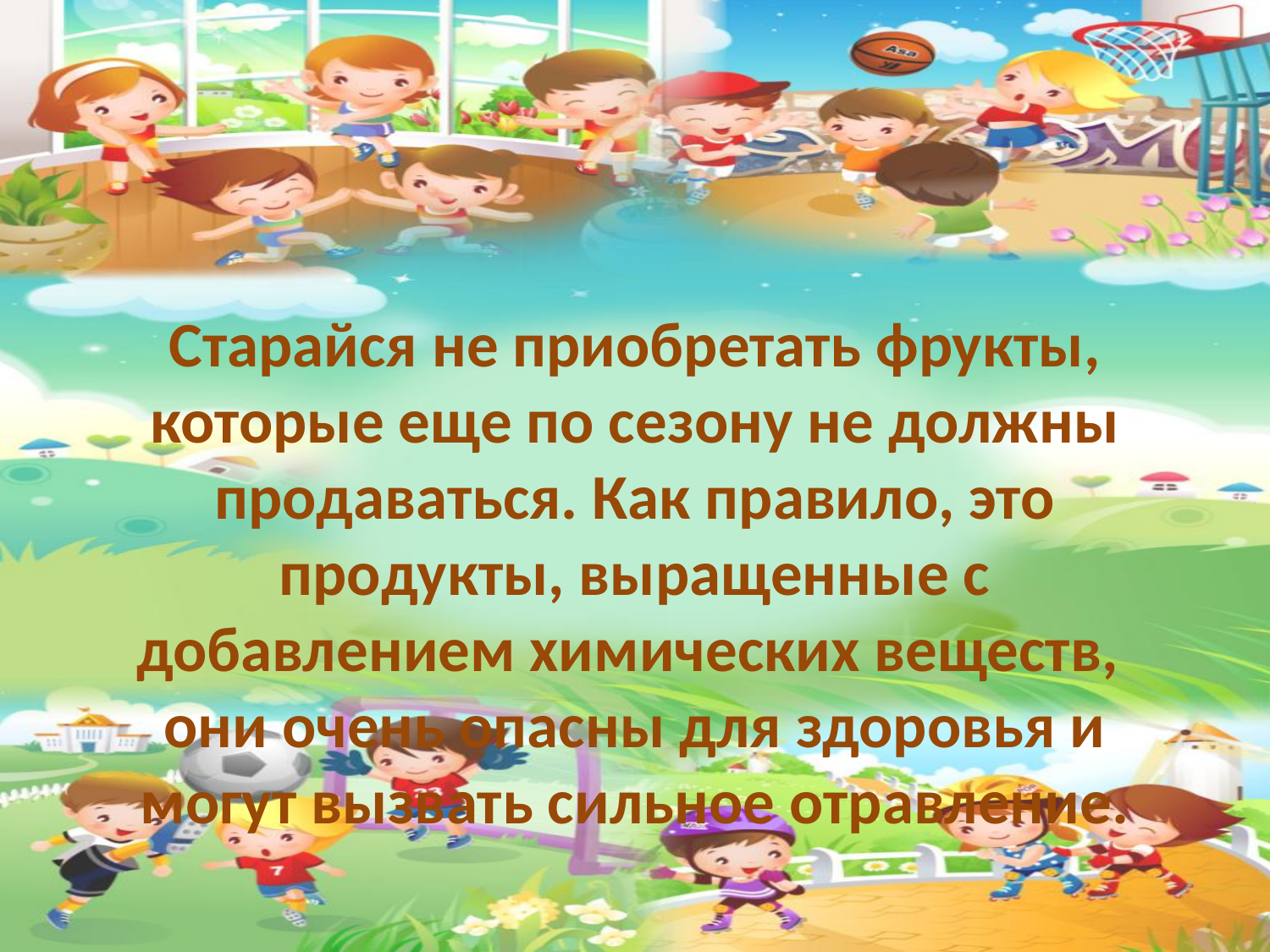

Старайся не приобретать фрукты, которые еще по сезону не должны продаваться. Как правило, это продукты, выращенные с добавлением химических веществ,  они очень опасны для здоровья и могут вызвать сильное отравление.